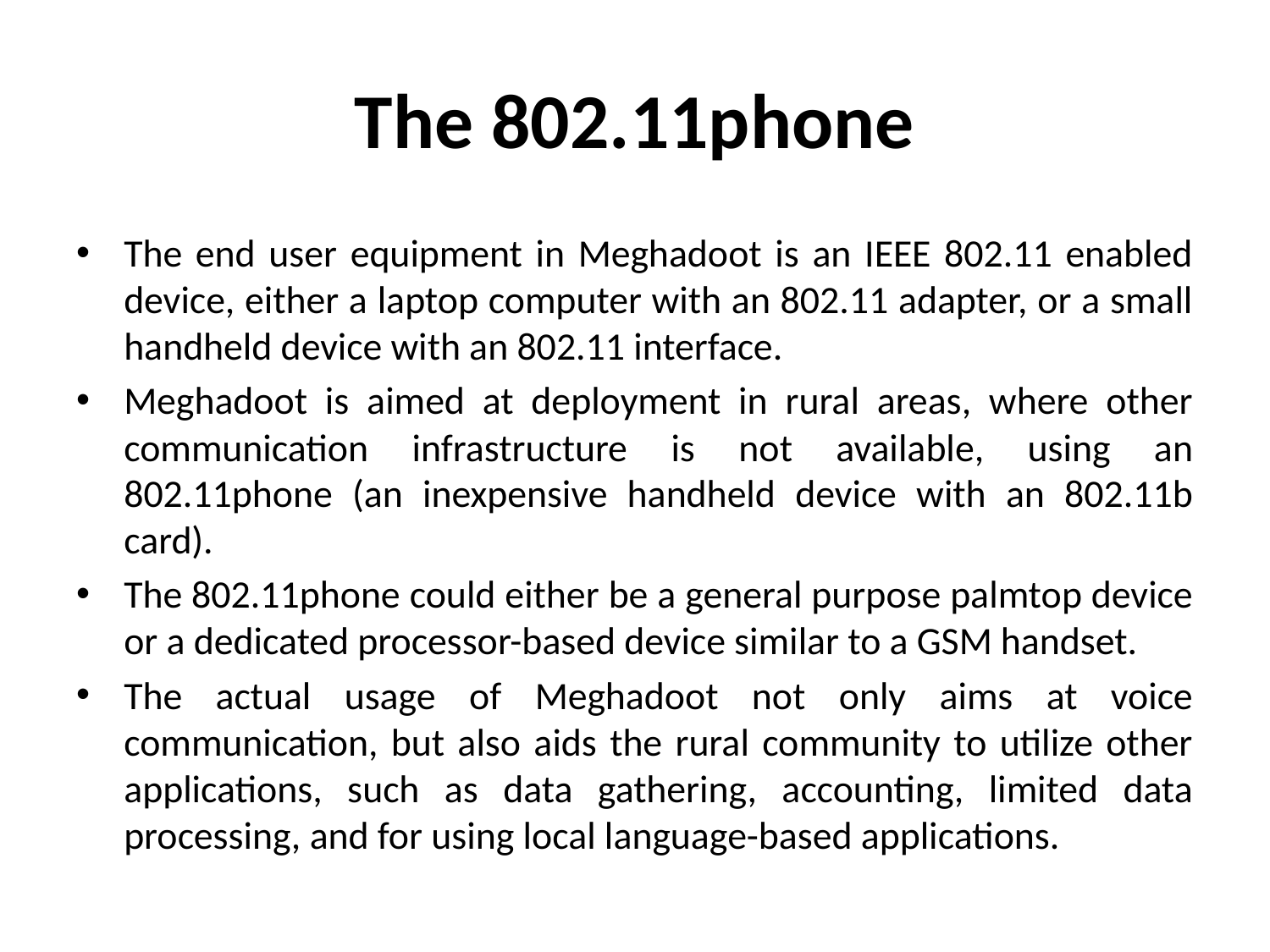

# The 802.11phone
The end user equipment in Meghadoot is an IEEE 802.11 enabled device, either a laptop computer with an 802.11 adapter, or a small handheld device with an 802.11 interface.
Meghadoot is aimed at deployment in rural areas, where other communication infrastructure is not available, using an 802.11phone (an inexpensive handheld device with an 802.11b card).
The 802.11phone could either be a general purpose palmtop device or a dedicated processor-based device similar to a GSM handset.
The actual usage of Meghadoot not only aims at voice communication, but also aids the rural community to utilize other applications, such as data gathering, accounting, limited data processing, and for using local language-based applications.